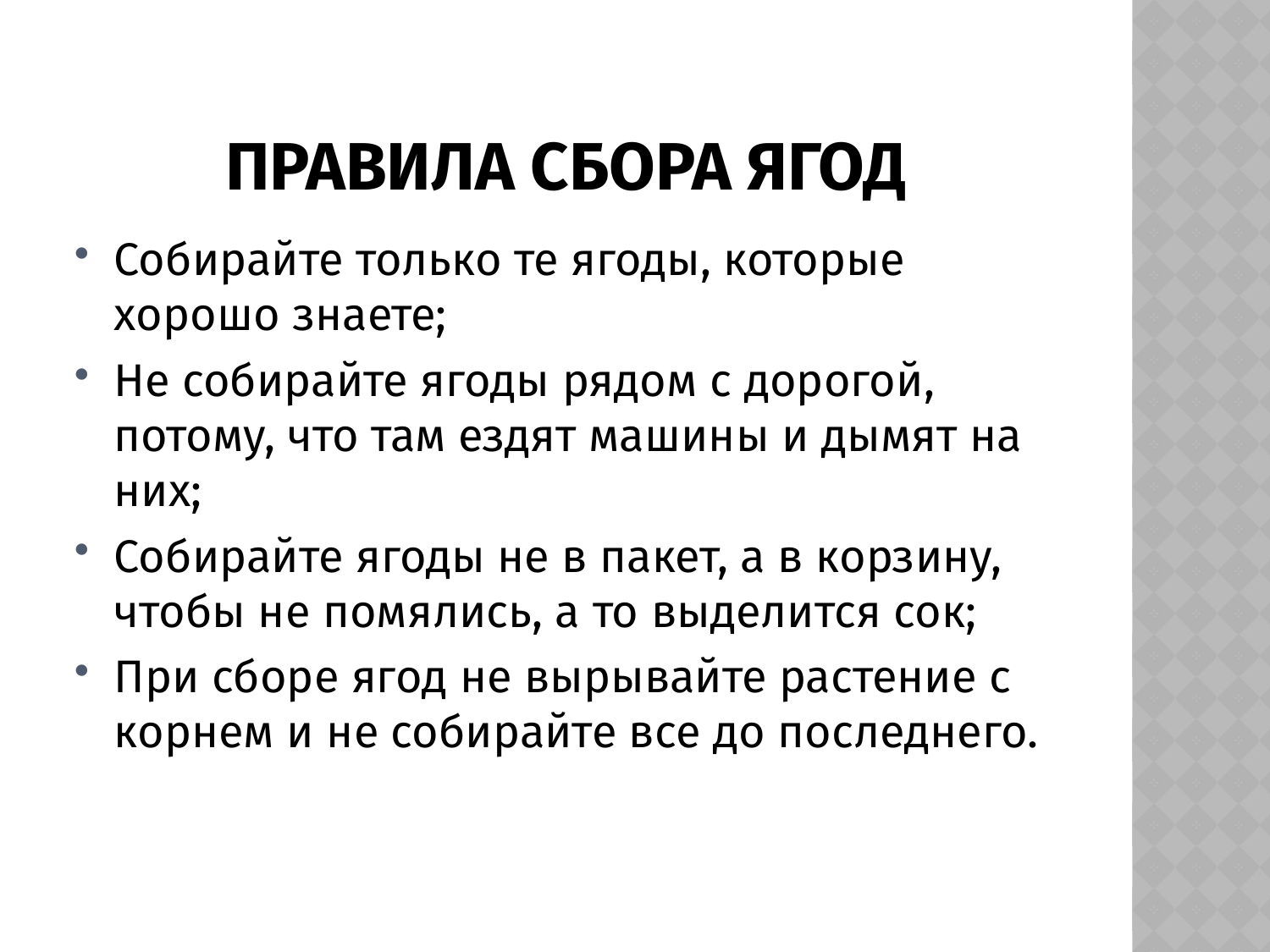

# Правила сбора ягод
Собирайте только те ягоды, которые хорошо знаете;
Не собирайте ягоды рядом с дорогой, потому, что там ездят машины и дымят на них;
Собирайте ягоды не в пакет, а в корзину, чтобы не помялись, а то выделится сок;
При сборе ягод не вырывайте растение с корнем и не собирайте все до последнего.